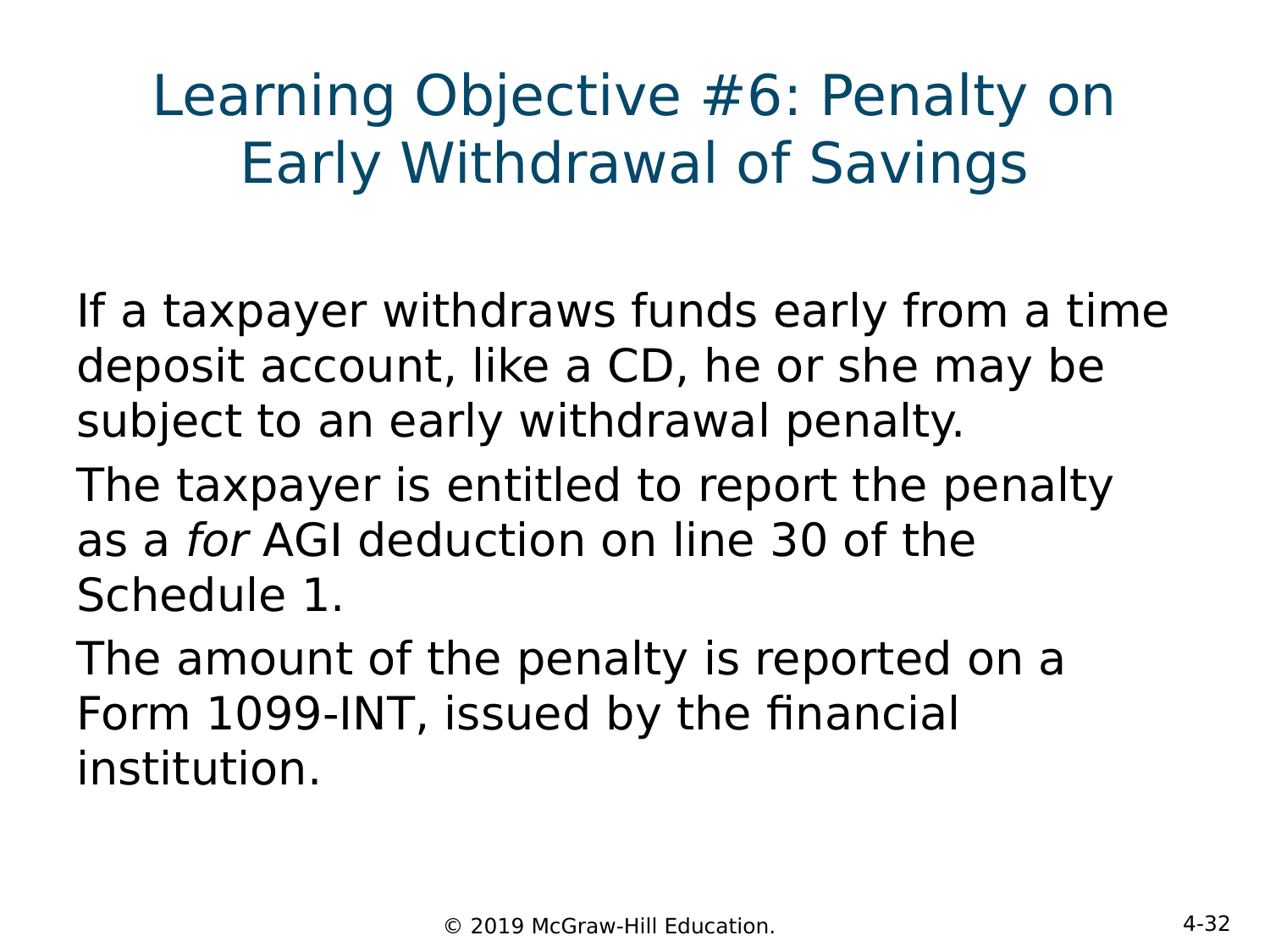

# Learning Objective #6: Penalty on Early Withdrawal of Savings
If a taxpayer withdraws funds early from a time deposit account, like a CD, he or she may be subject to an early withdrawal penalty.
The taxpayer is entitled to report the penalty as a for AGI deduction on line 30 of the Schedule 1.
The amount of the penalty is reported on a Form 1099-INT, issued by the financial institution.